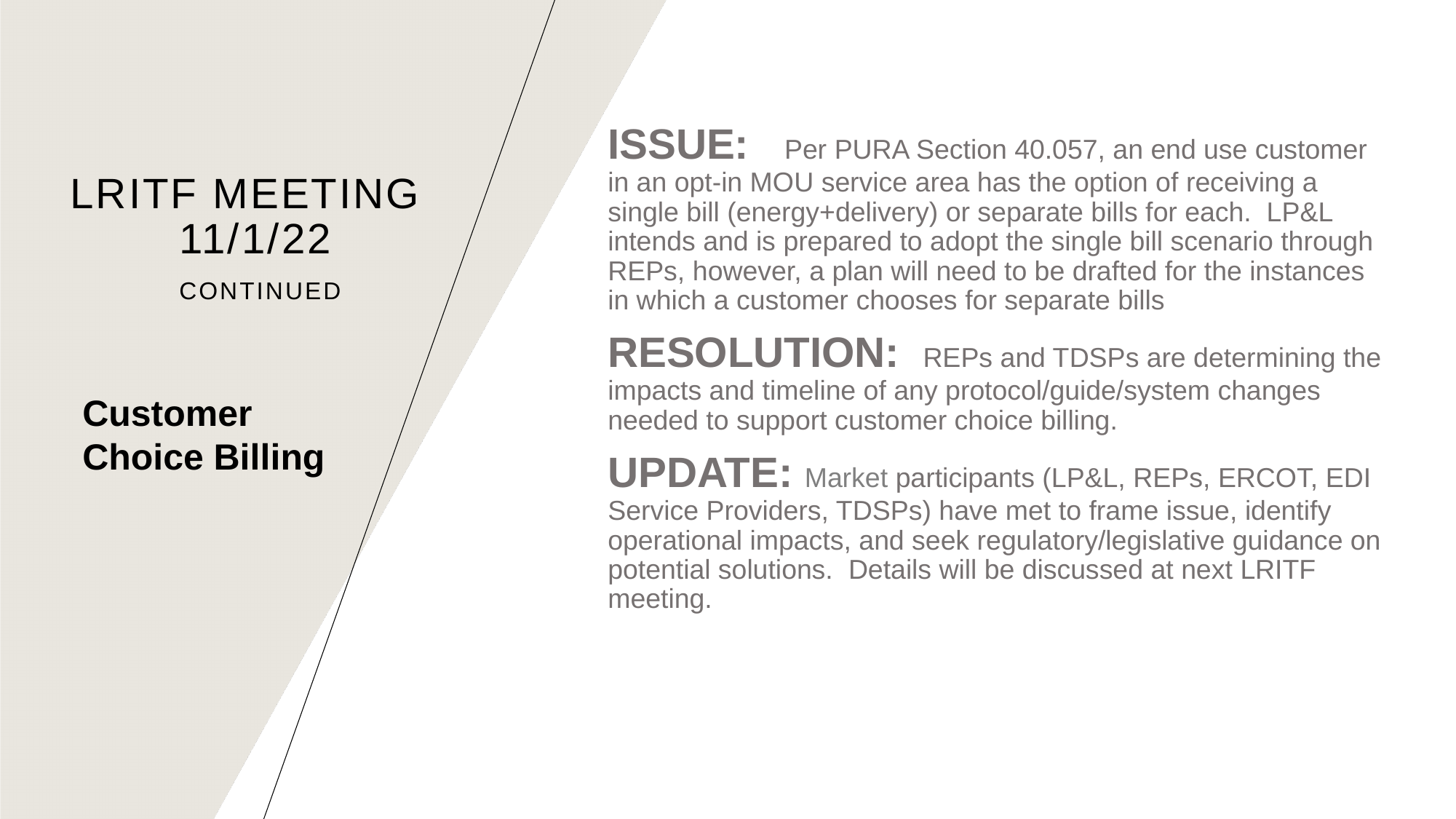

# LRITF Meeting 11/1/22 continued
ISSUE:   Per PURA Section 40.057, an end use customer in an opt-in MOU service area has the option of receiving a single bill (energy+delivery) or separate bills for each.  LP&L intends and is prepared to adopt the single bill scenario through REPs, however, a plan will need to be drafted for the instances in which a customer chooses for separate bills
RESOLUTION:  REPs and TDSPs are determining the impacts and timeline of any protocol/guide/system changes needed to support customer choice billing.
UPDATE: Market participants (LP&L, REPs, ERCOT, EDI Service Providers, TDSPs) have met to frame issue, identify operational impacts, and seek regulatory/legislative guidance on potential solutions.  Details will be discussed at next LRITF meeting.
Customer Choice Billing